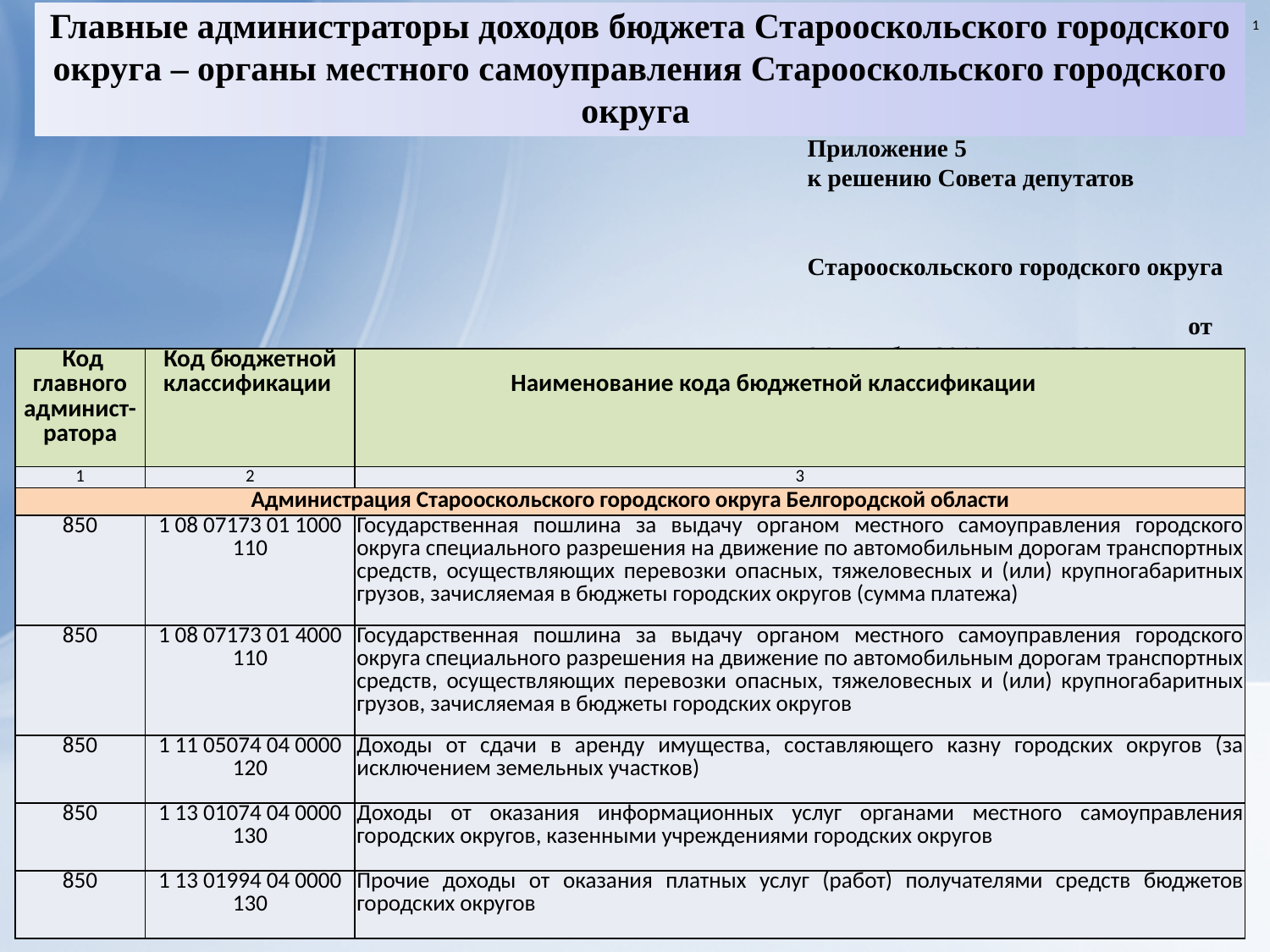

# 1
Главные администраторы доходов бюджета Старооскольского городского округа – органы местного самоуправления Старооскольского городского округа
Приложение 5
к решению Совета депутатов                                                                                                                                                 Старооскольского городского округа                                                                                                                                         от 24 декабря 2019 года №327 «О                                                                                                                                                    бюджете Старооскольского городского                                                                                                                                           округа на 2020 год и на плановый                                                                                                                            период 2021 и 2022 годов»
| Код главного админист-ратора | Код бюджетной классификации | Наименование кода бюджетной классификации |
| --- | --- | --- |
| 1 | 2 | 3 |
| Администрация Старооскольского городского округа Белгородской области |  |  |
| 850 | 1 08 07173 01 1000 110 | Государственная пошлина за выдачу органом местного самоуправления городского округа специального разрешения на движение по автомобильным дорогам транспортных средств, осуществляющих перевозки опасных, тяжеловесных и (или) крупногабаритных грузов, зачисляемая в бюджеты городских округов (сумма платежа) |
| 850 | 1 08 07173 01 4000 110 | Государственная пошлина за выдачу органом местного самоуправления городского округа специального разрешения на движение по автомобильным дорогам транспортных средств, осуществляющих перевозки опасных, тяжеловесных и (или) крупногабаритных грузов, зачисляемая в бюджеты городских округов |
| 850 | 1 11 05074 04 0000 120 | Доходы от сдачи в аренду имущества, составляющего казну городских округов (за исключением земельных участков) |
| 850 | 1 13 01074 04 0000 130 | Доходы от оказания информационных услуг органами местного самоуправления городских округов, казенными учреждениями городских округов |
| 850 | 1 13 01994 04 0000 130 | Прочие доходы от оказания платных услуг (работ) получателями средств бюджетов городских округов |